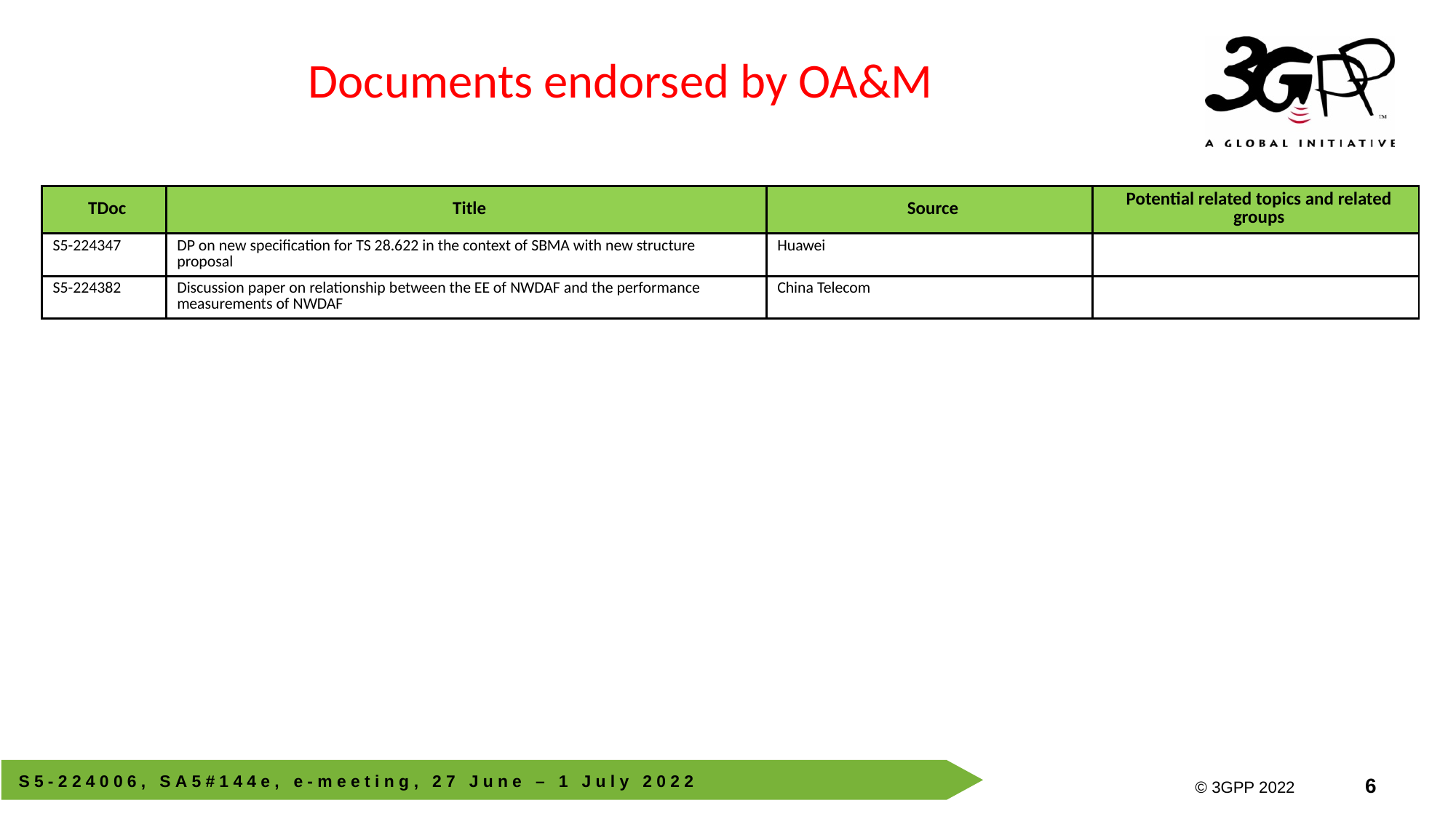

Documents endorsed by OA&M
| TDoc | Title | Source | Potential related topics and related groups |
| --- | --- | --- | --- |
| S5-224347 | DP on new specification for TS 28.622 in the context of SBMA with new structure proposal | Huawei |  |
| S5-224382 | Discussion paper on relationship between the EE of NWDAF and the performance measurements of NWDAF | China Telecom |  |